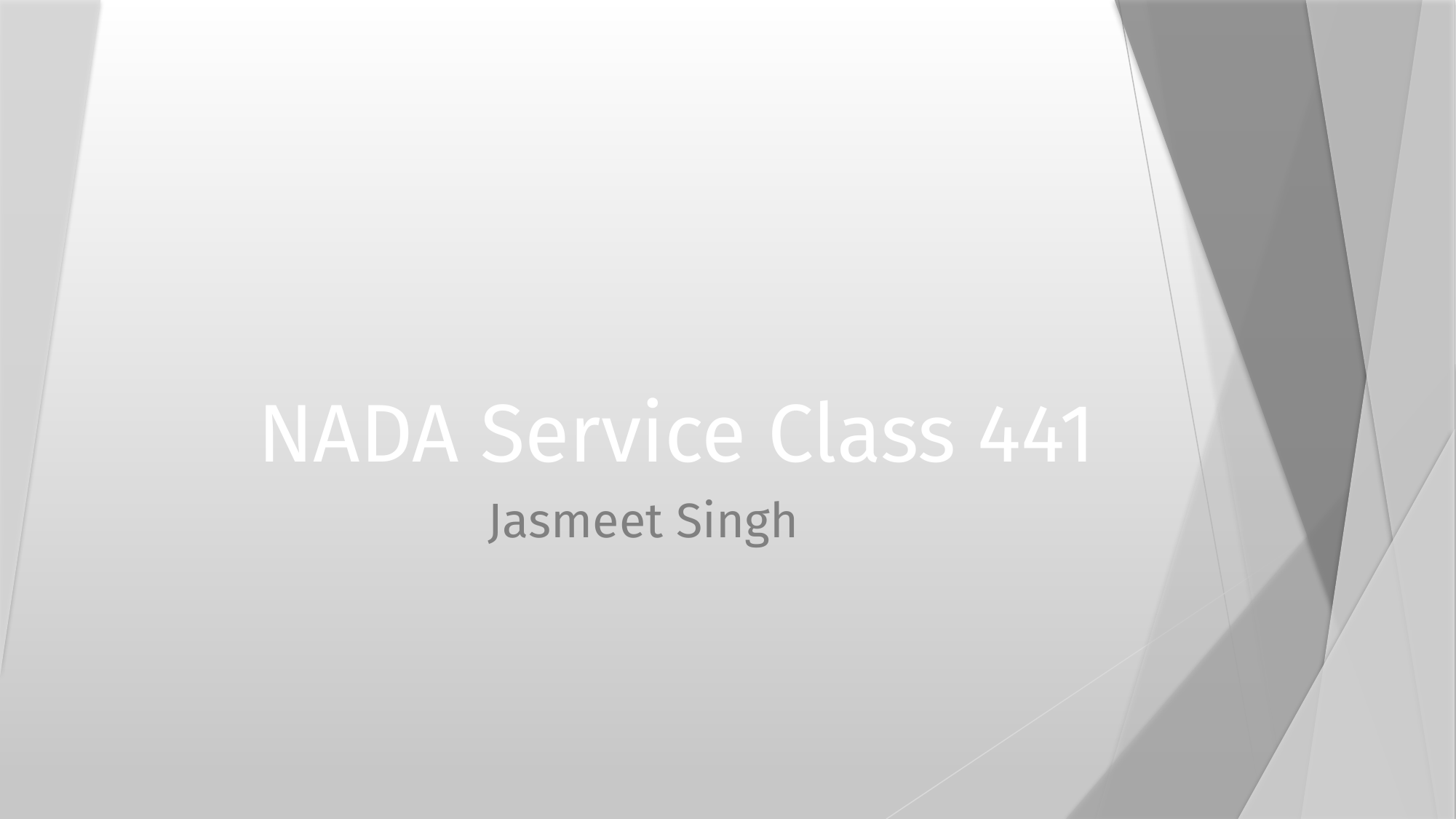

# NADA Service Class 441
Jasmeet Singh